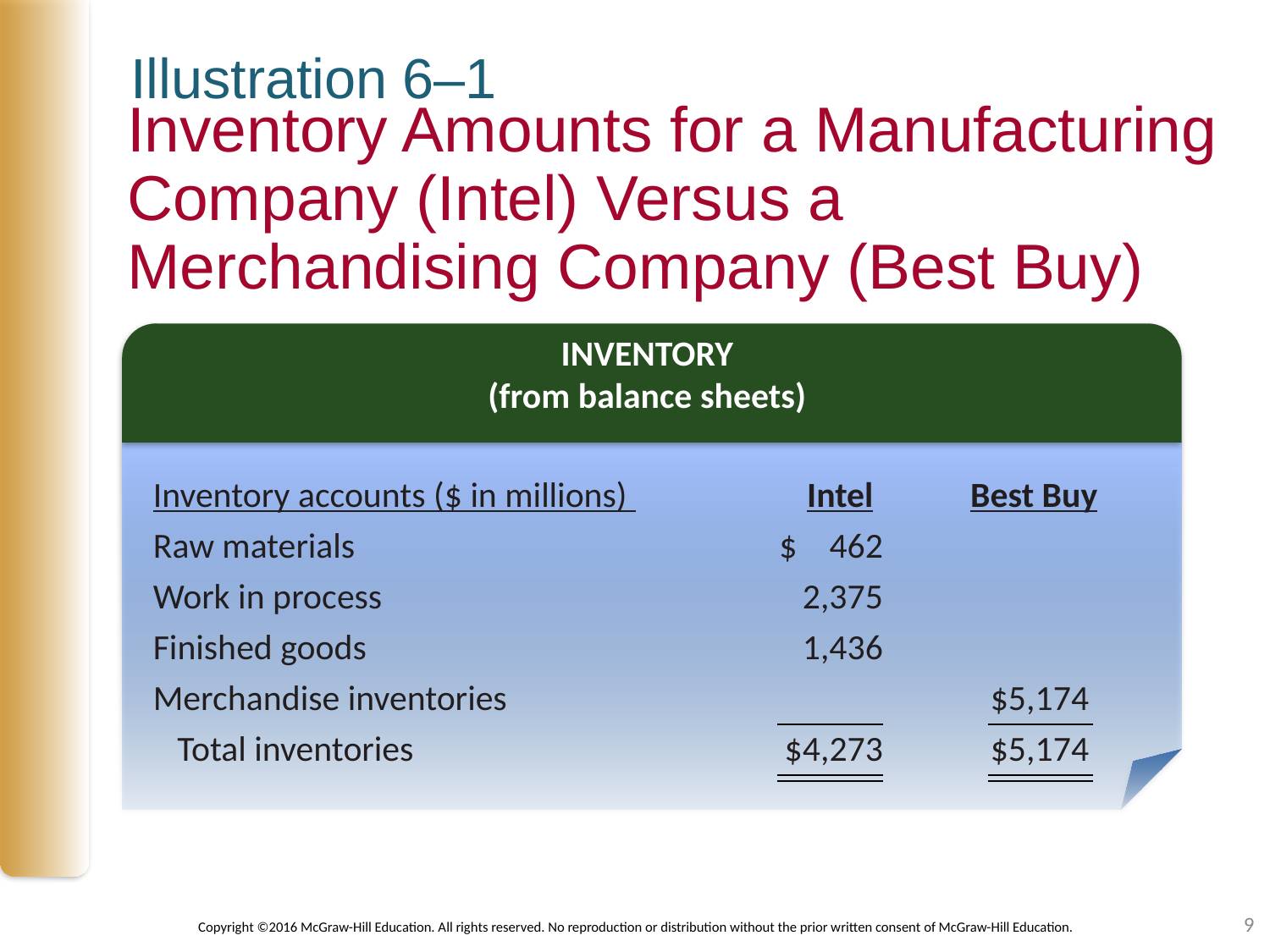

Illustration 6–1
# Inventory Amounts for a Manufacturing Company (Intel) Versus a Merchandising Company (Best Buy)

INVENTORY
(from balance sheets)

Inventory accounts ($ in millions) 	Intel 	Best Buy
Raw materials 	$    462
Work in process 	2,375
Finished goods 	1,436
Merchandise inventories 		$5,174
   Total inventories 	$4,273	$5,174